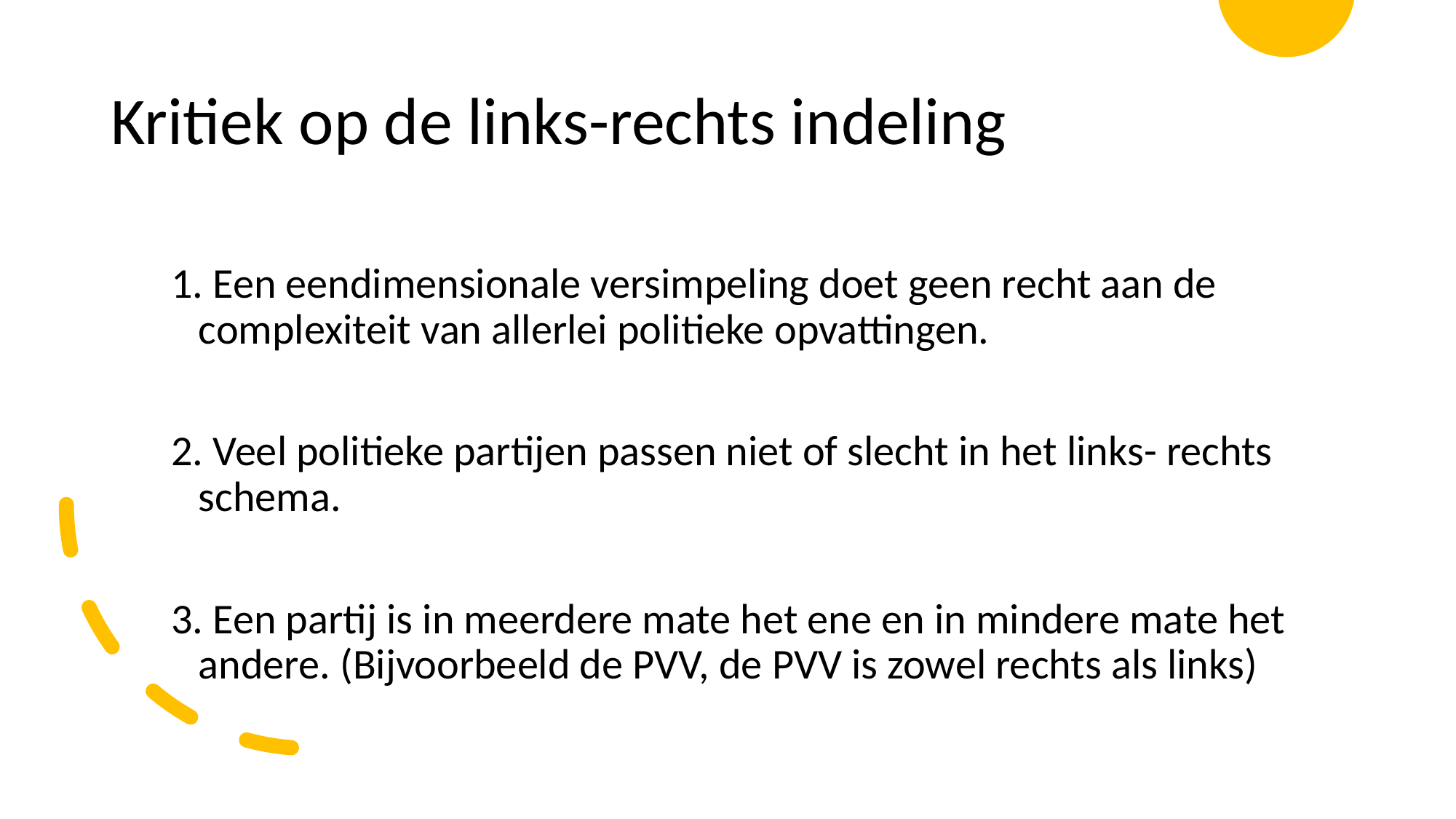

# Kritiek op de links-rechts indeling

1. Een eendimensionale versimpeling doet geen recht aan de complexiteit van allerlei politieke opvattingen.

2. Veel politieke partijen passen niet of slecht in het links- rechts schema.

3. Een partij is in meerdere mate het ene en in mindere mate het andere. (Bijvoorbeeld de PVV, de PVV is zowel rechts als links)